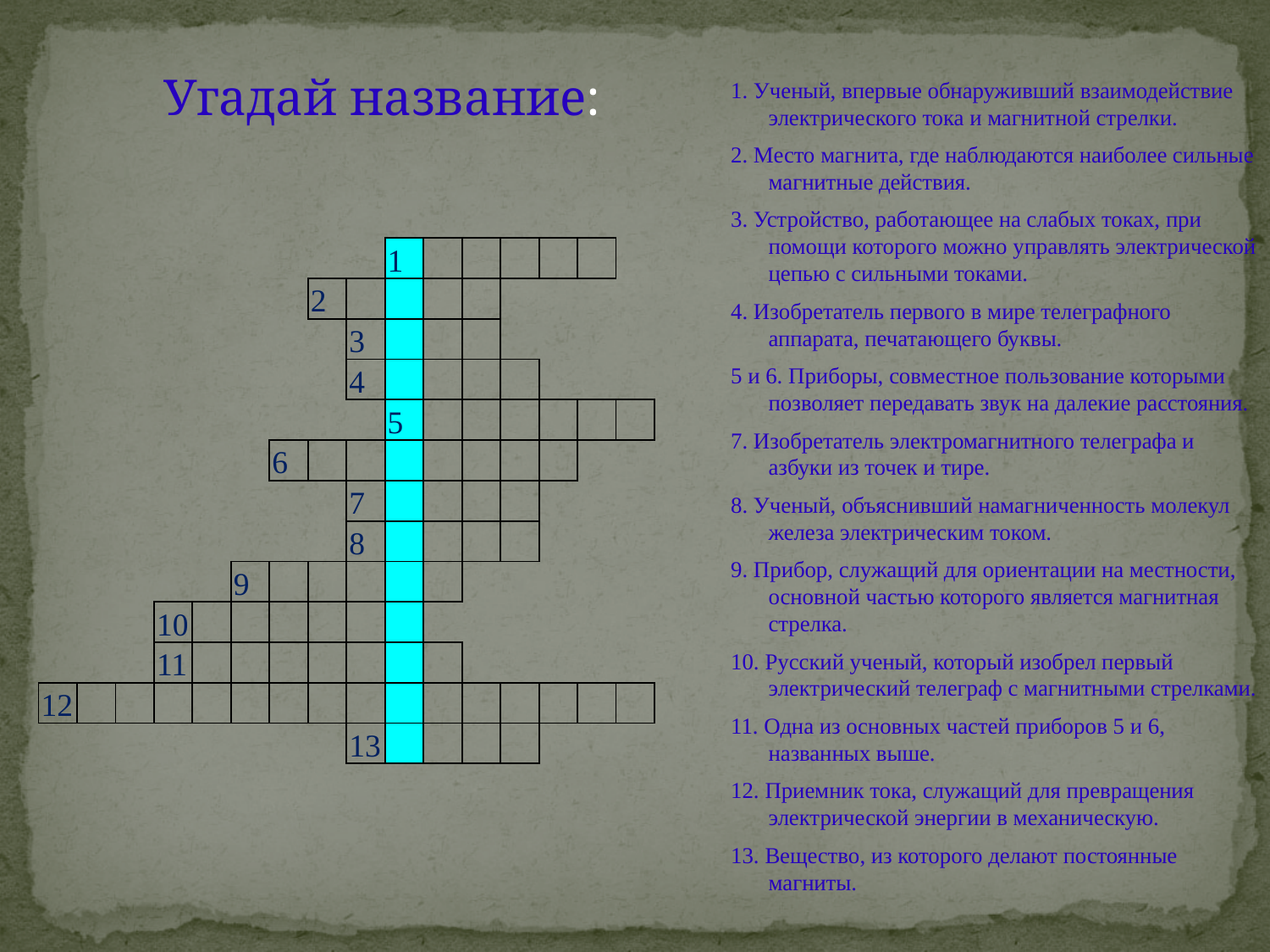

Угадай название:
1. Ученый, впервые обнаруживший взаимодействие электрического тока и магнитной стрелки.
2. Место магнита, где наблюдаются наиболее сильные магнитные действия.
3. Устройство, работающее на слабых токах, при помощи которого можно управлять электрической цепью с сильными токами.
4. Изобретатель первого в мире телеграфного аппарата, печатающего буквы.
5 и 6. Приборы, совместное пользование которыми позволяет передавать звук на далекие расстояния.
7. Изобретатель электромагнитного телеграфа и азбуки из точек и тире.
8. Ученый, объяснивший намагниченность молекул железа электрическим током.
9. Прибор, служащий для ориентации на местности, основной частью которого является магнитная стрелка.
10. Русский ученый, который изобрел первый электрический телеграф с магнитными стрелками.
11. Одна из основных частей приборов 5 и 6, названных выше.
12. Приемник тока, служащий для превращения электрической энергии в механическую.
13. Вещество, из которого делают постоянные магниты.

|  |  |  |  |  |  |  |  |  |  | 1 |  |  |  |  |  |  |
| --- | --- | --- | --- | --- | --- | --- | --- | --- | --- | --- | --- | --- | --- | --- | --- | --- |
|  |  |  |  |  |  |  |  | 2 |  |  |  |  |  |  |  |  |
|  |  |  |  |  |  |  |  |  | 3 |  |  |  |  |  |  |  |
|  |  |  |  |  |  |  |  |  | 4 |  |  |  |  |  |  |  |
|  |  |  |  |  |  |  |  |  |  | 5 |  |  |  |  |  |  |
|  |  |  |  |  |  |  | 6 |  |  |  |  |  |  |  |  |  |
|  |  |  |  |  |  |  |  |  | 7 |  |  |  |  |  |  |  |
|  |  |  |  |  |  |  |  |  | 8 |  |  |  |  |  |  |  |
|  |  |  |  |  |  | 9 |  |  |  |  |  |  |  |  |  |  |
|  |  |  |  | 10 |  |  |  |  |  |  |  |  |  |  |  |  |
|  |  |  |  | 11 |  |  |  |  |  |  |  |  |  |  |  |  |
|  | 12 |  |  |  |  |  |  |  |  |  |  |  |  |  |  |  |
|  |  |  |  |  |  |  |  |  | 13 |  |  |  |  |  |  |  |